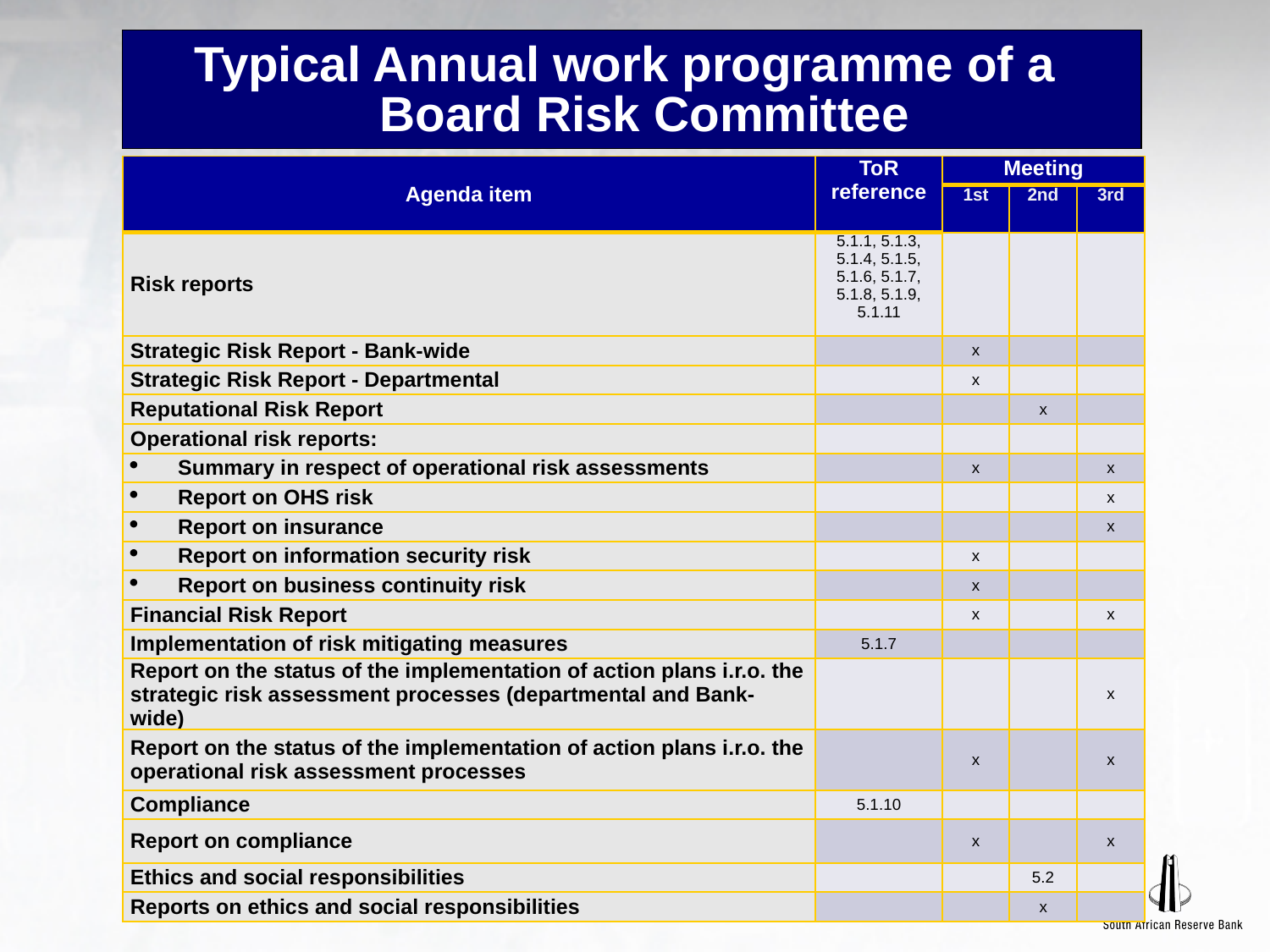

# Typical Annual work programme of a  Board Risk Committee
| Agenda item | ToR reference | Meeting |  |  |
| --- | --- | --- | --- | --- |
|  |  | 1st | 2nd | 3rd |
| Risk reports | 5.1.1, 5.1.3, 5.1.4, 5.1.5, 5.1.6, 5.1.7, 5.1.8, 5.1.9, 5.1.11 |  |  |  |
| Strategic Risk Report - Bank-wide |  | x |  |  |
| Strategic Risk Report - Departmental |  | x |  |  |
| Reputational Risk Report |  |  | x |  |
| Operational risk reports: |  |  |  |  |
| Summary in respect of operational risk assessments |  | x |  | x |
| Report on OHS risk |  |  |  | x |
| Report on insurance |  |  |  | x |
| Report on information security risk |  | x |  |  |
| Report on business continuity risk |  | x |  |  |
| Financial Risk Report |  | x |  | x |
| Implementation of risk mitigating measures | 5.1.7 |  |  |  |
| Report on the status of the implementation of action plans i.r.o. the strategic risk assessment processes (departmental and Bank-wide) |  |  |  | x |
| Report on the status of the implementation of action plans i.r.o. the operational risk assessment processes |  | x |  | x |
| Compliance | 5.1.10 |  |  |  |
| Report on compliance |  | x |  | x |
| Ethics and social responsibilities |  |  | 5.2 |  |
| Reports on ethics and social responsibilities |  |  | x |  |